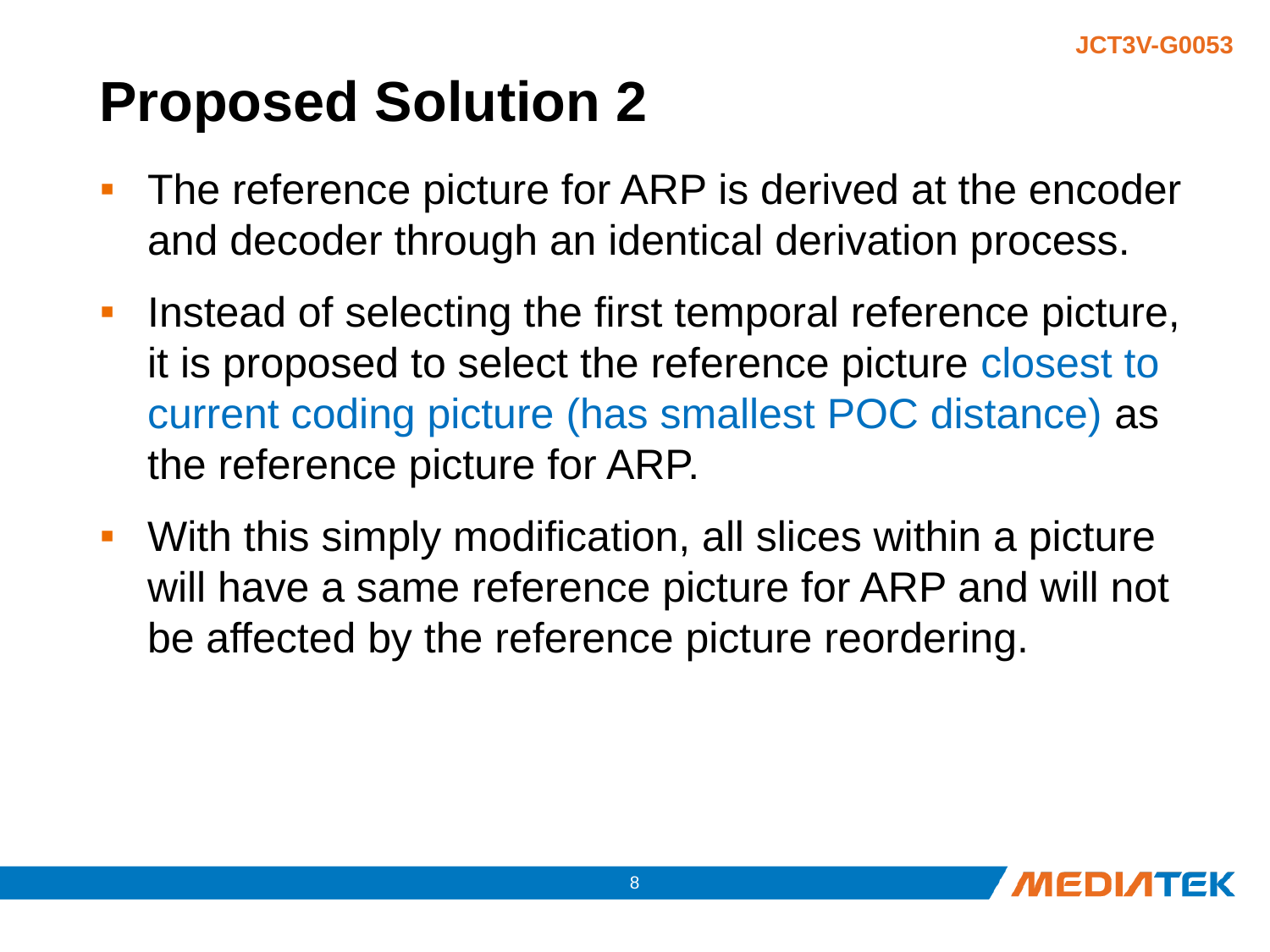

# Proposed Solution 2
The reference picture for ARP is derived at the encoder and decoder through an identical derivation process.
Instead of selecting the first temporal reference picture, it is proposed to select the reference picture closest to current coding picture (has smallest POC distance) as the reference picture for ARP.
With this simply modification, all slices within a picture will have a same reference picture for ARP and will not be affected by the reference picture reordering.

8